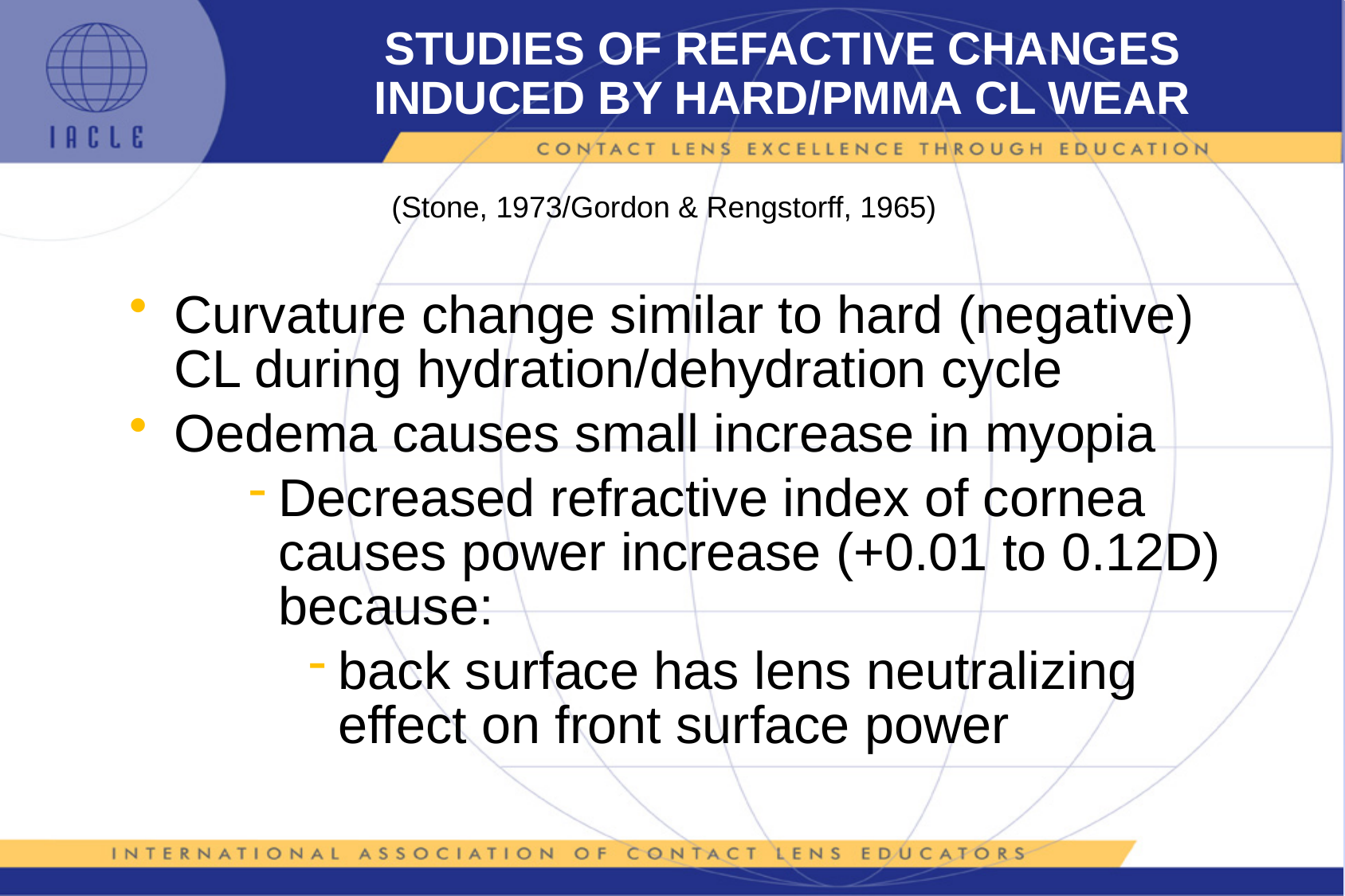

# STUDIES OF REFACTIVE CHANGES INDUCED BY HARD/PMMA CL WEAR
(Stone, 1973/Gordon & Rengstorff, 1965)
Curvature change similar to hard (negative) CL during hydration/dehydration cycle
Oedema causes small increase in myopia
Decreased refractive index of cornea causes power increase (+0.01 to 0.12D) because:
back surface has lens neutralizing effect on front surface power